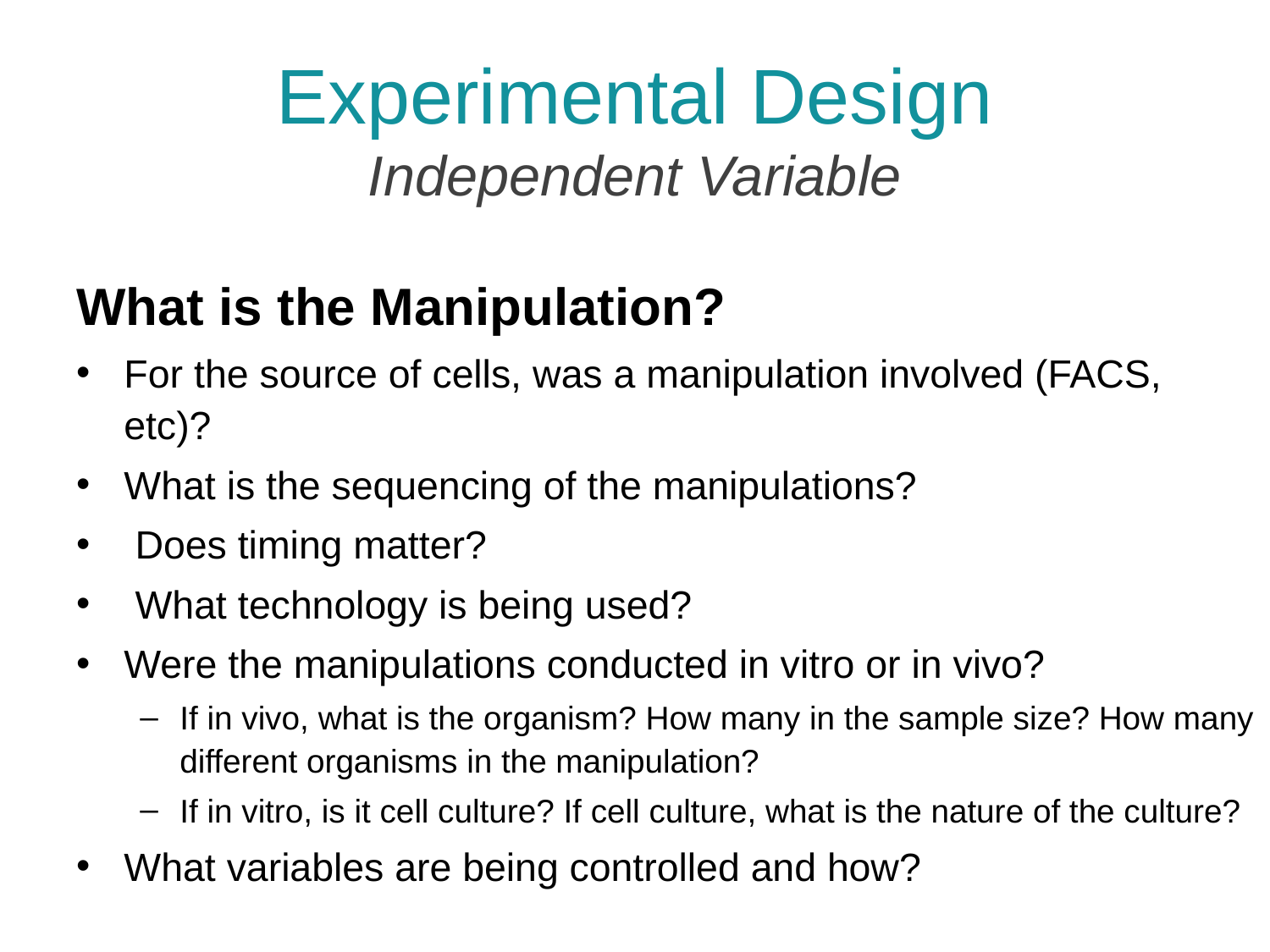

# Experimental Design Independent Variable

What is the Manipulation?
For the source of cells, was a manipulation involved (FACS, etc)?
What is the sequencing of the manipulations?
 Does timing matter?
 What technology is being used?
Were the manipulations conducted in vitro or in vivo?
If in vivo, what is the organism? How many in the sample size? How many different organisms in the manipulation?
If in vitro, is it cell culture? If cell culture, what is the nature of the culture?
What variables are being controlled and how?